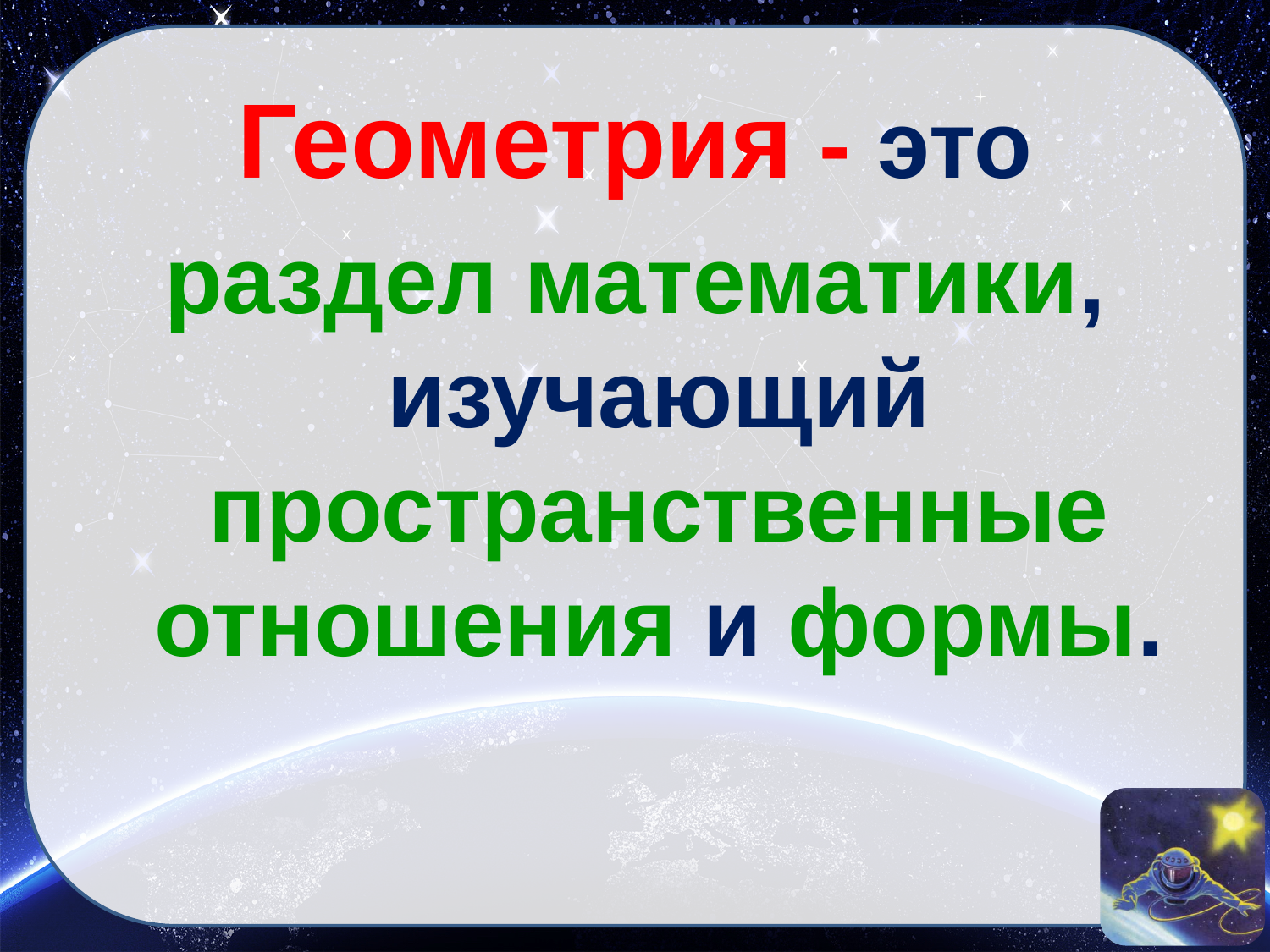

Геометрия - это
раздел математики, изучающий пространственные отношения и формы.